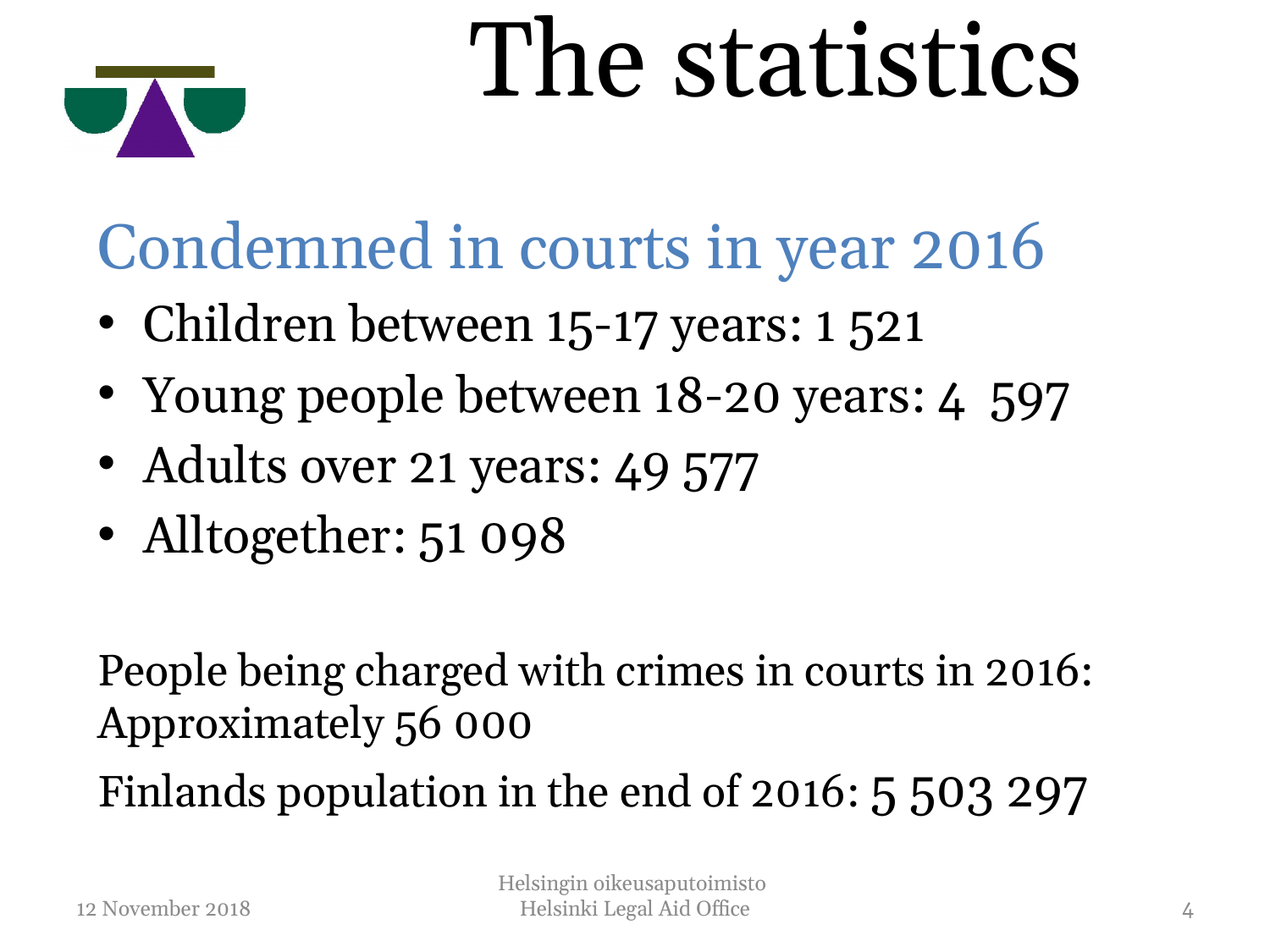

# The statistics
Condemned in courts in year 2016
Children between 15-17 years: 1 521
Young people between 18-20 years: 4  597
Adults over 21 years: 49 577
Alltogether: 51 098

People being charged with crimes in courts in 2016: Approximately 56 000
Finlands population in the end of 2016: 5 503 297
12 November 2018
Helsingin oikeusaputoimisto
Helsinki Legal Aid Office

4